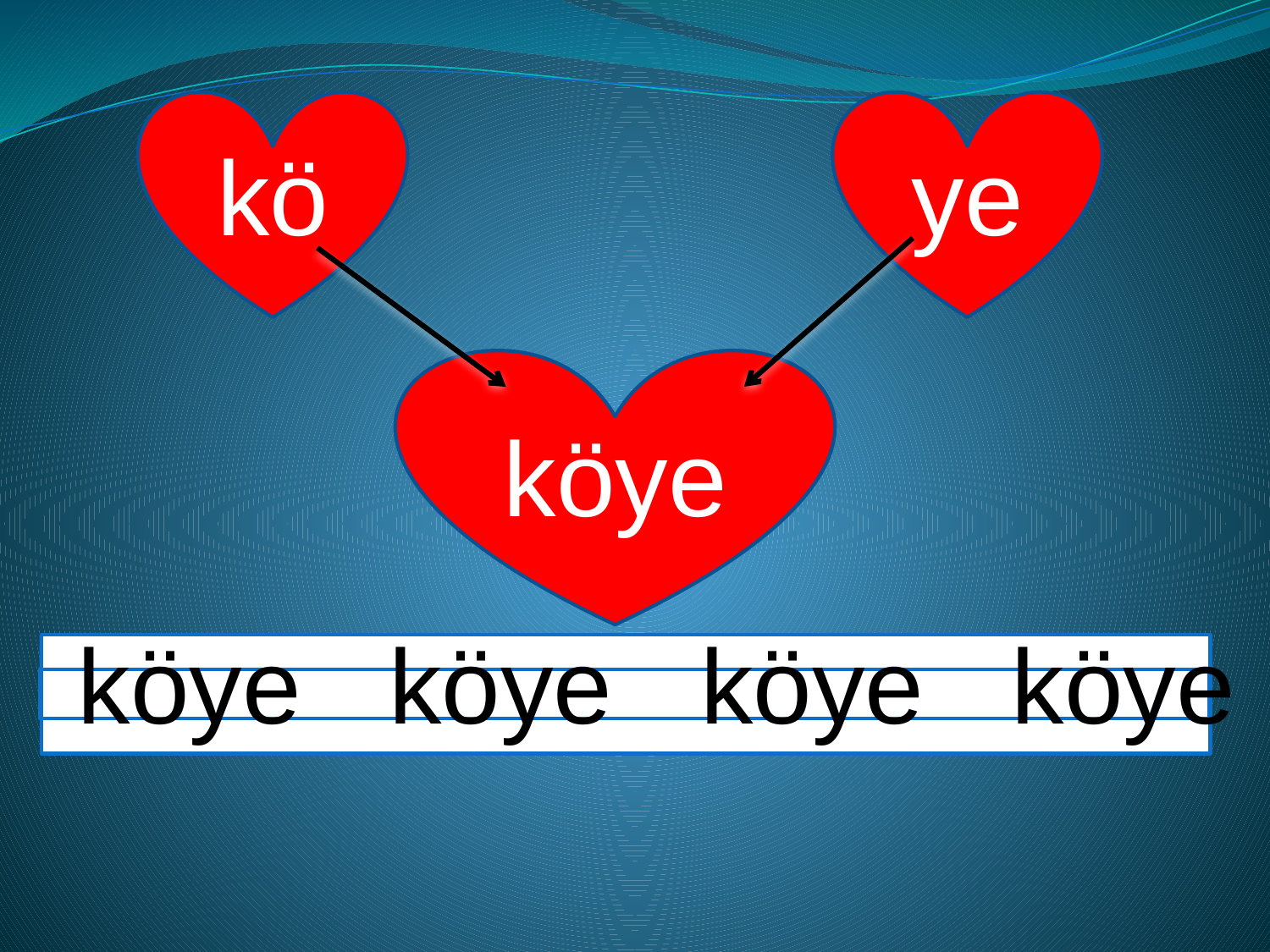

kö
ye

köye

  köye   köye   köye   köye